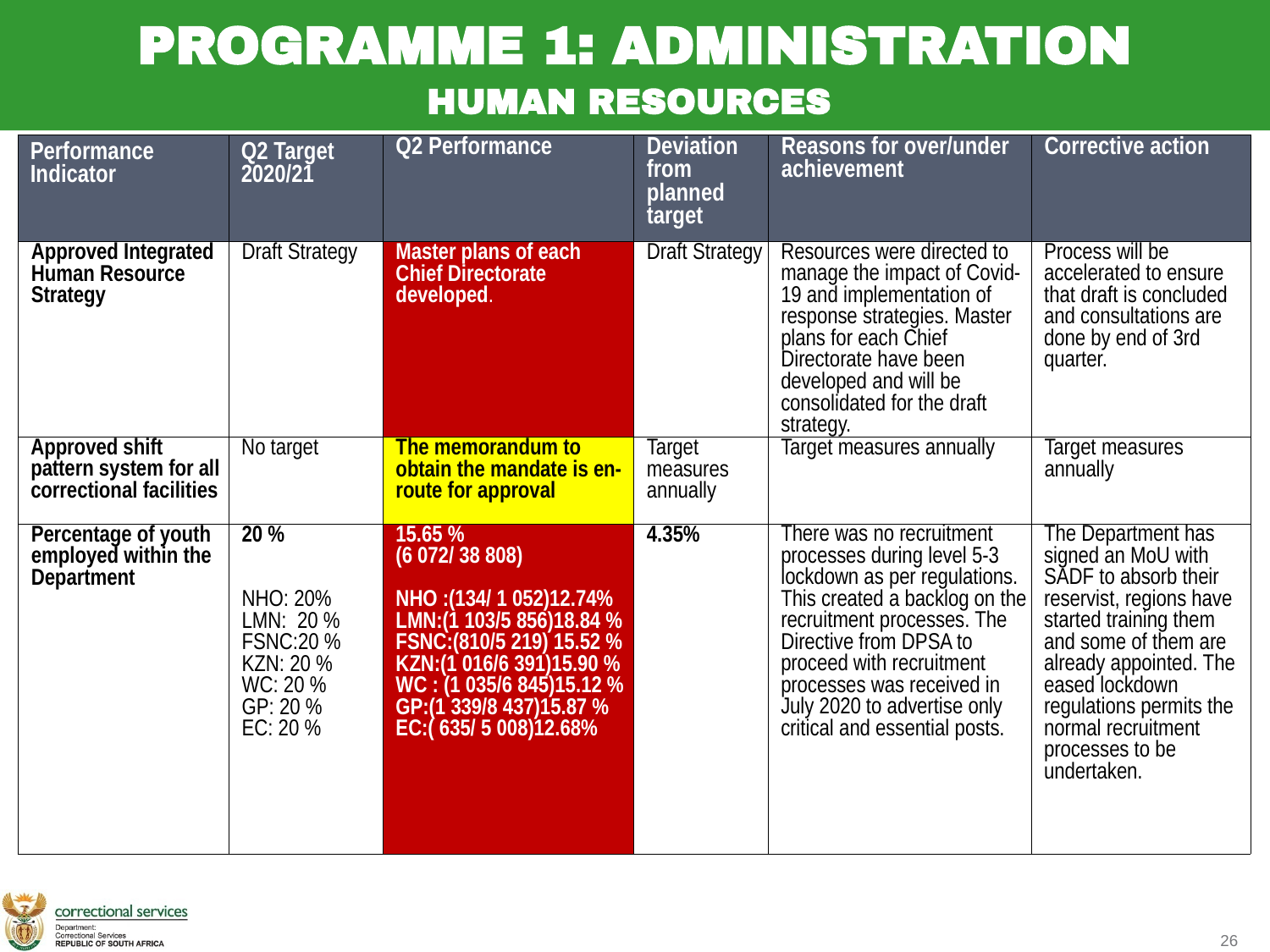

PROGRAMME 1: ADMINISTRATION
HUMAN RESOURCES
| Performance Indicator | Q2 Target 2020/21 | Q2 Performance | Deviation from planned target | Reasons for over/under achievement | Corrective action |
| --- | --- | --- | --- | --- | --- |
| Approved Integrated Human Resource Strategy | Draft Strategy | Master plans of each Chief Directorate developed. | Draft Strategy | Resources were directed to manage the impact of Covid-19 and implementation of response strategies. Master plans for each Chief Directorate have been developed and will be consolidated for the draft strategy. | Process will be accelerated to ensure that draft is concluded and consultations are done by end of 3rd quarter. |
| Approved shift pattern system for all correctional facilities | No target | The memorandum to obtain the mandate is en-route for approval | Target measures annually | Target measures annually | Target measures annually |
| Percentage of youth employed within the Department | 20 % NHO: 20% LMN: 20 % FSNC:20 % KZN: 20 % WC: 20 % GP: 20 % EC: 20 % | 15.65 % (6 072/ 38 808) NHO :(134/ 1 052)12.74% LMN:(1 103/5 856)18.84 % FSNC:(810/5 219) 15.52 % KZN:(1 016/6 391)15.90 % WC : (1 035/6 845)15.12 % GP:(1 339/8 437)15.87 % EC:( 635/ 5 008)12.68% | 4.35% | There was no recruitment processes during level 5-3 lockdown as per regulations. This created a backlog on the recruitment processes. The Directive from DPSA to proceed with recruitment processes was received in July 2020 to advertise only critical and essential posts. | The Department has signed an MoU with SADF to absorb their reservist, regions have started training them and some of them are already appointed. The eased lockdown regulations permits the normal recruitment processes to be undertaken. |